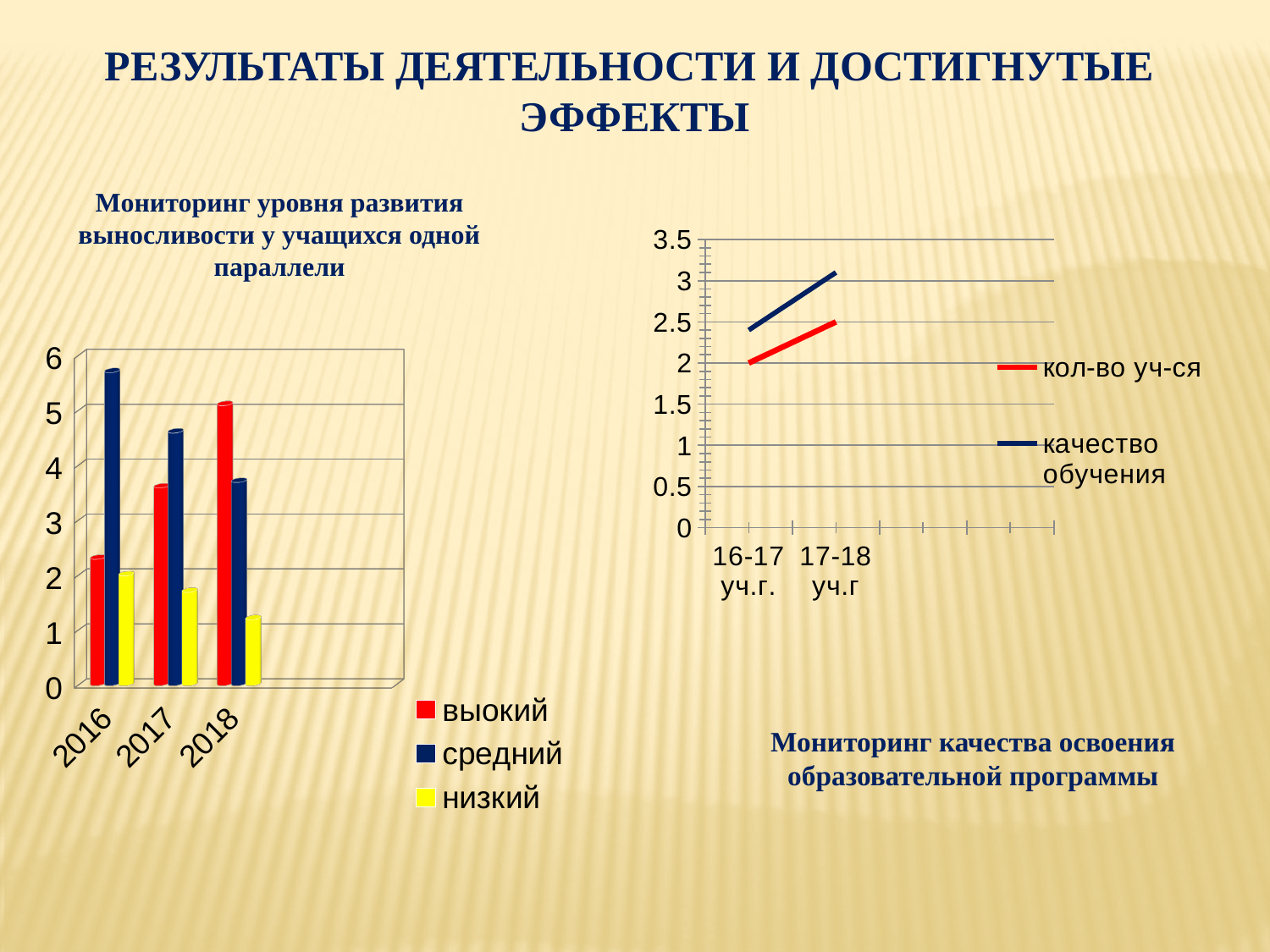

# Результаты деятельности и достигнутые  эффекты
Мониторинг уровня развития выносливости у учащихся одной параллели

### Chart

| Category | кол-во уч-ся | качество обучения | Столбец1 |
|---|---|---|---|
| 16-17 уч.г. | 2.0 | 2.4 | None |
| 17-18 уч.г | 2.5 | 3.1 | None |

[unsupported chart]

Мониторинг качества освоения образовательной программы